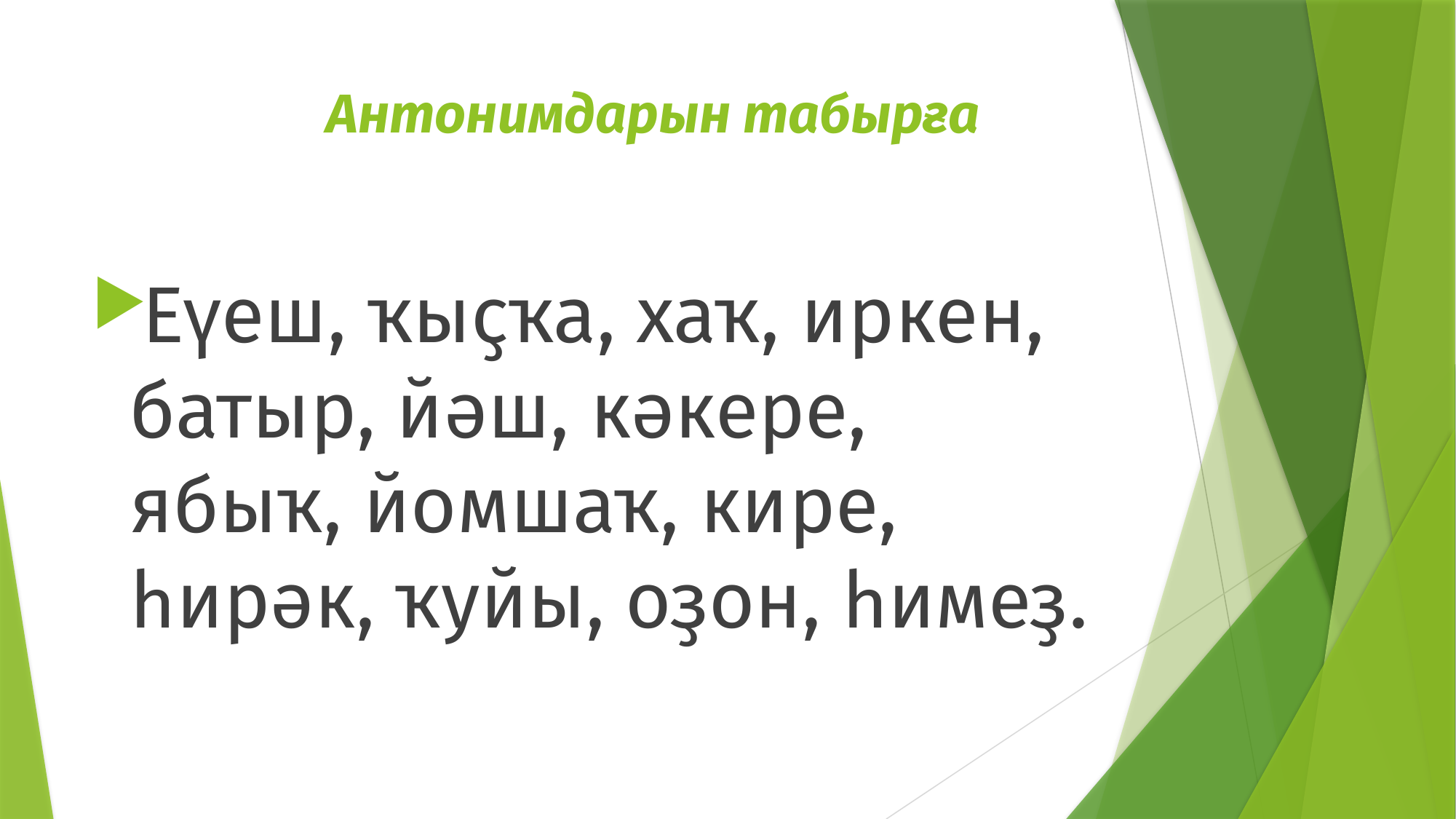

# Антонимдарын табырға
Еүеш, ҡыҫҡа, хаҡ, иркен, батыр, йәш, кәкере, ябыҡ, йомшаҡ, кире, һирәк, ҡуйы, оҙон, һимеҙ.